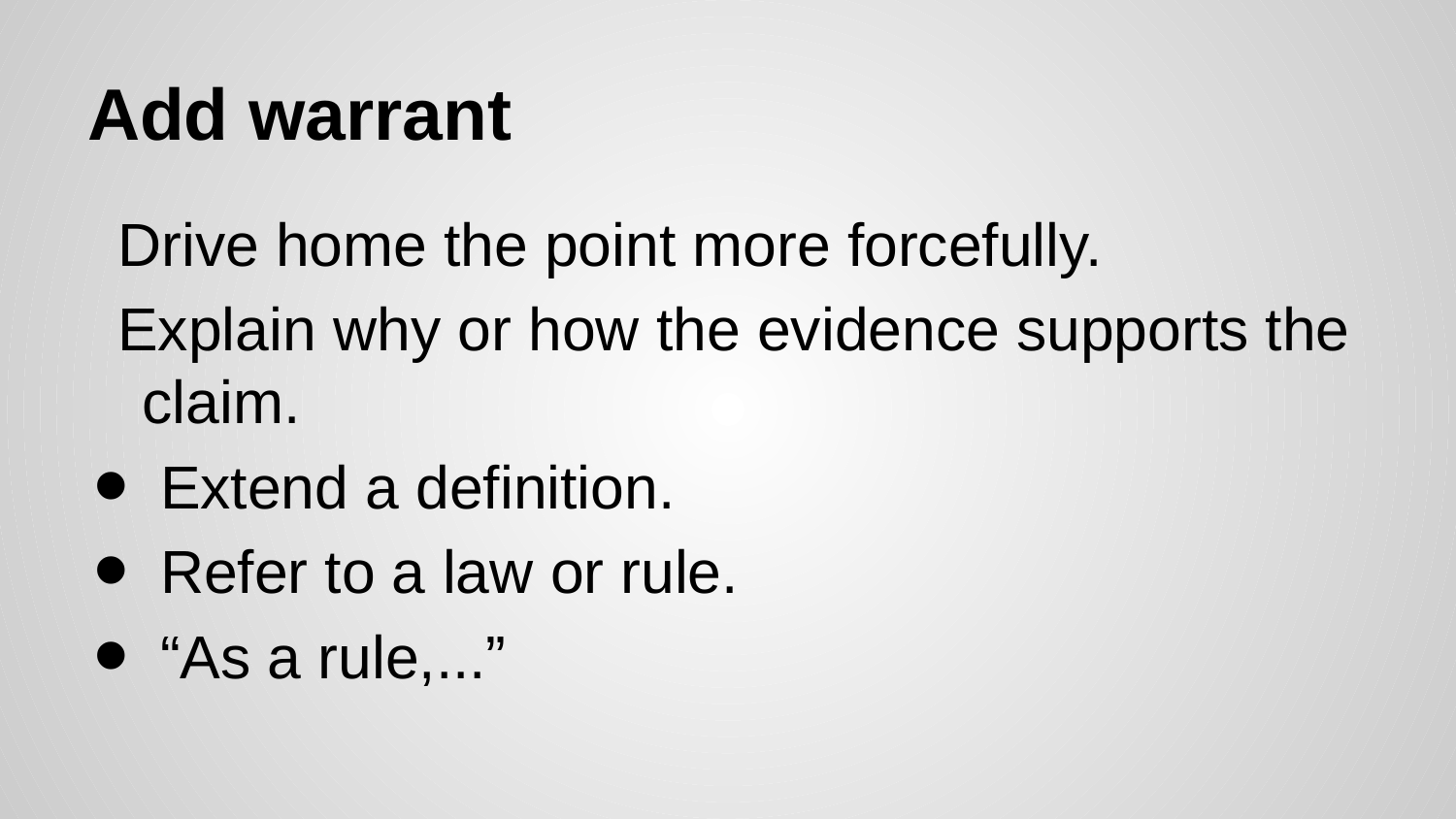

# Add warrant
Drive home the point more forcefully.
Explain why or how the evidence supports the claim.
Extend a definition.
Refer to a law or rule.
“As a rule,...”